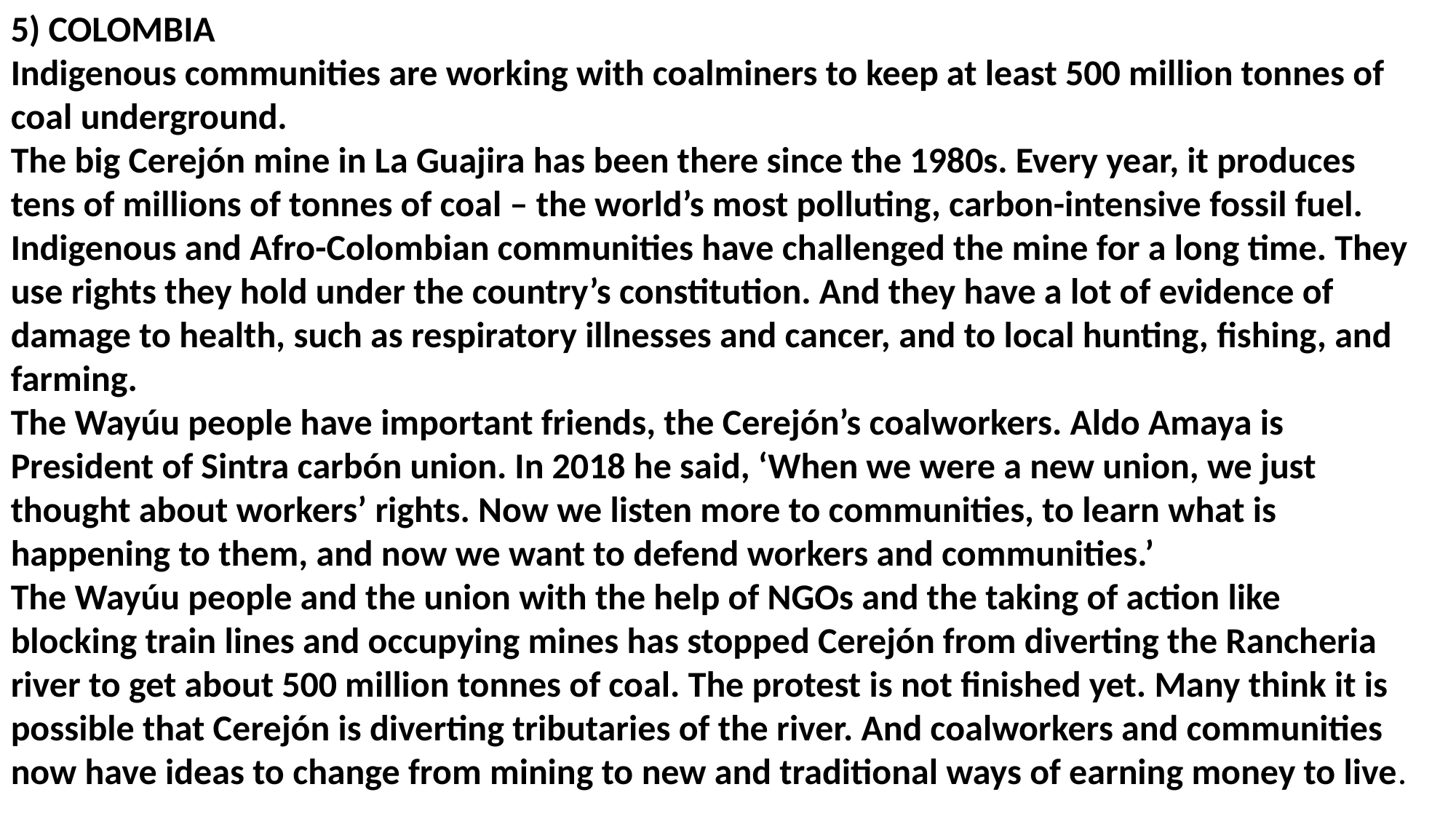

5) COLOMBIA
Indigenous communities are working with coalminers to keep at least 500 million tonnes of coal underground.
The big Cerejón mine in La Guajira has been there since the 1980s. Every year, it produces tens of millions of tonnes of coal – the world’s most polluting, carbon-intensive fossil fuel.
Indigenous and Afro-Colombian communities have challenged the mine for a long time. They use rights they hold under the country’s constitution. And they have a lot of evidence of damage to health, such as respiratory illnesses and cancer, and to local hunting, fishing, and farming.
The Wayúu people have important friends, the Cerejón’s coalworkers. Aldo Amaya is President of Sintra carbón union. In 2018 he said, ‘When we were a new union, we just thought about workers’ rights. Now we listen more to communities, to learn what is happening to them, and now we want to defend workers and communities.’
The Wayúu people and the union with the help of NGOs and the taking of action like blocking train lines and occupying mines has stopped Cerejón from diverting the Rancheria river to get about 500 million tonnes of coal. The protest is not finished yet. Many think it is possible that Cerejón is diverting tributaries of the river. And coalworkers and communities now have ideas to change from mining to new and traditional ways of earning money to live.